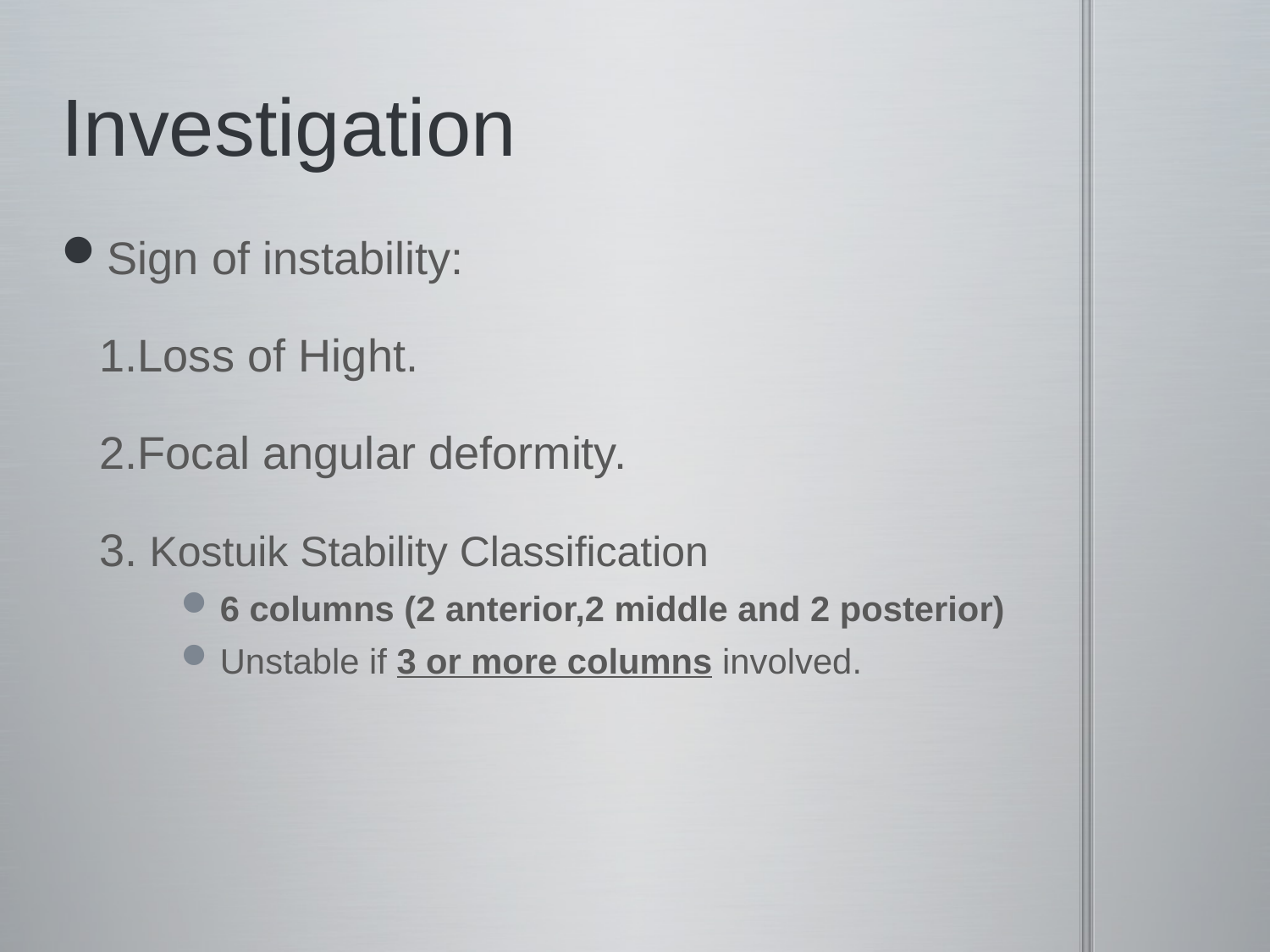

# Investigation
Sign of instability:
   1.Loss of Hight.
   2.Focal angular deformity.
   3. Kostuik Stability Classification
6 columns (2 anterior,2 middle and 2 posterior)
Unstable if 3 or more columns involved.